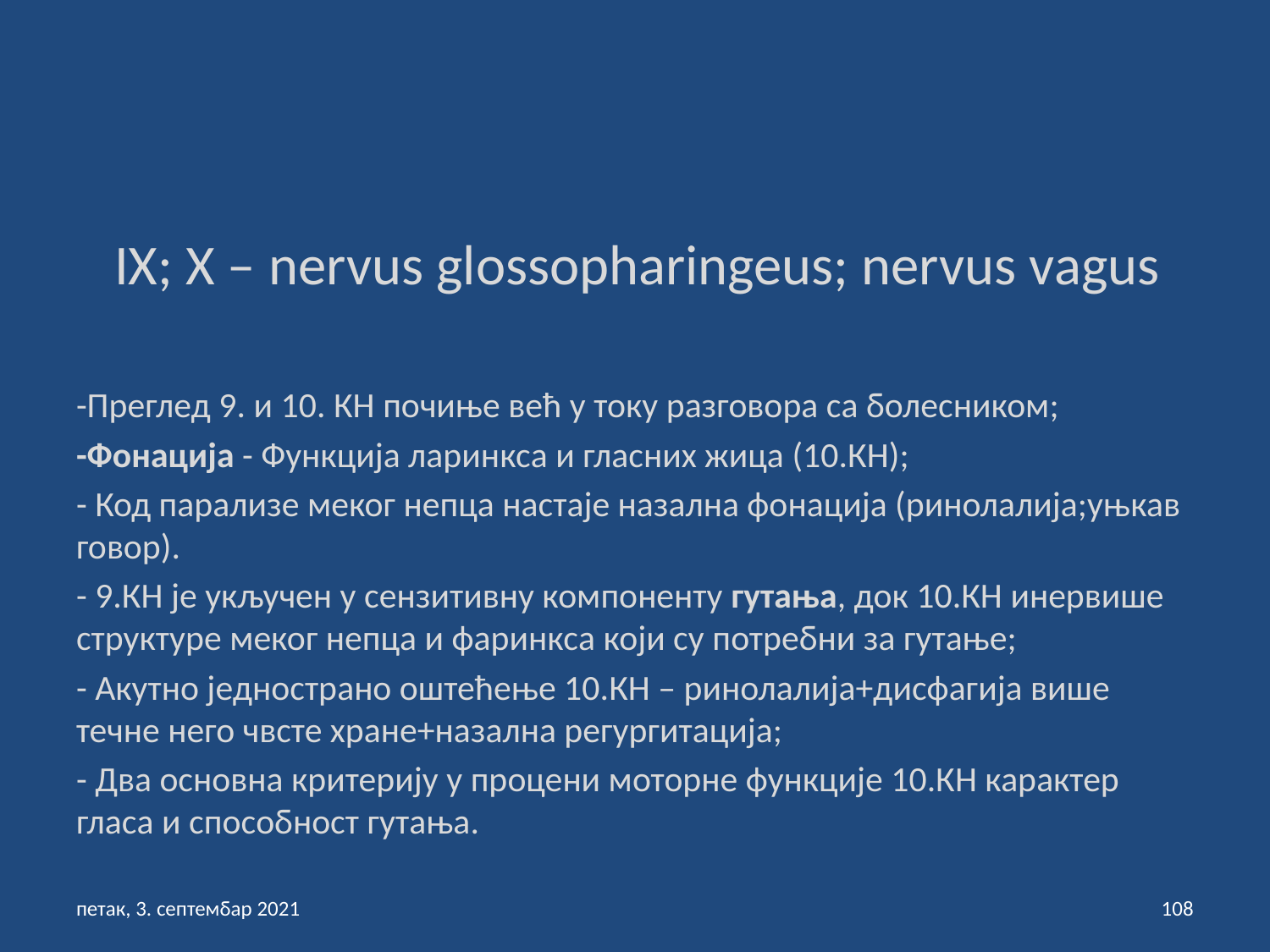

IX; X – nervus glossopharingeus; nervus vagus

-Преглед 9. и 10. КН почиње већ у току разговора са болесником;
-Фонација - Функција ларинкса и гласних жица (10.КН);
- Код парализе меког непца настаје назална фонација (ринолалија;уњкав говор).
- 9.КН је укључен у сензитивну компоненту гутања, док 10.КН инервише структуре меког непца и фаринкса који су потребни за гутање;
- Акутно једнострано оштећење 10.КН – ринолалија+дисфагија више течне него чвсте хране+назална регургитација;
- Два основна критерију у процени моторне функције 10.КН карактер гласа и способност гутања.

петак, 3. септембар 2021
108